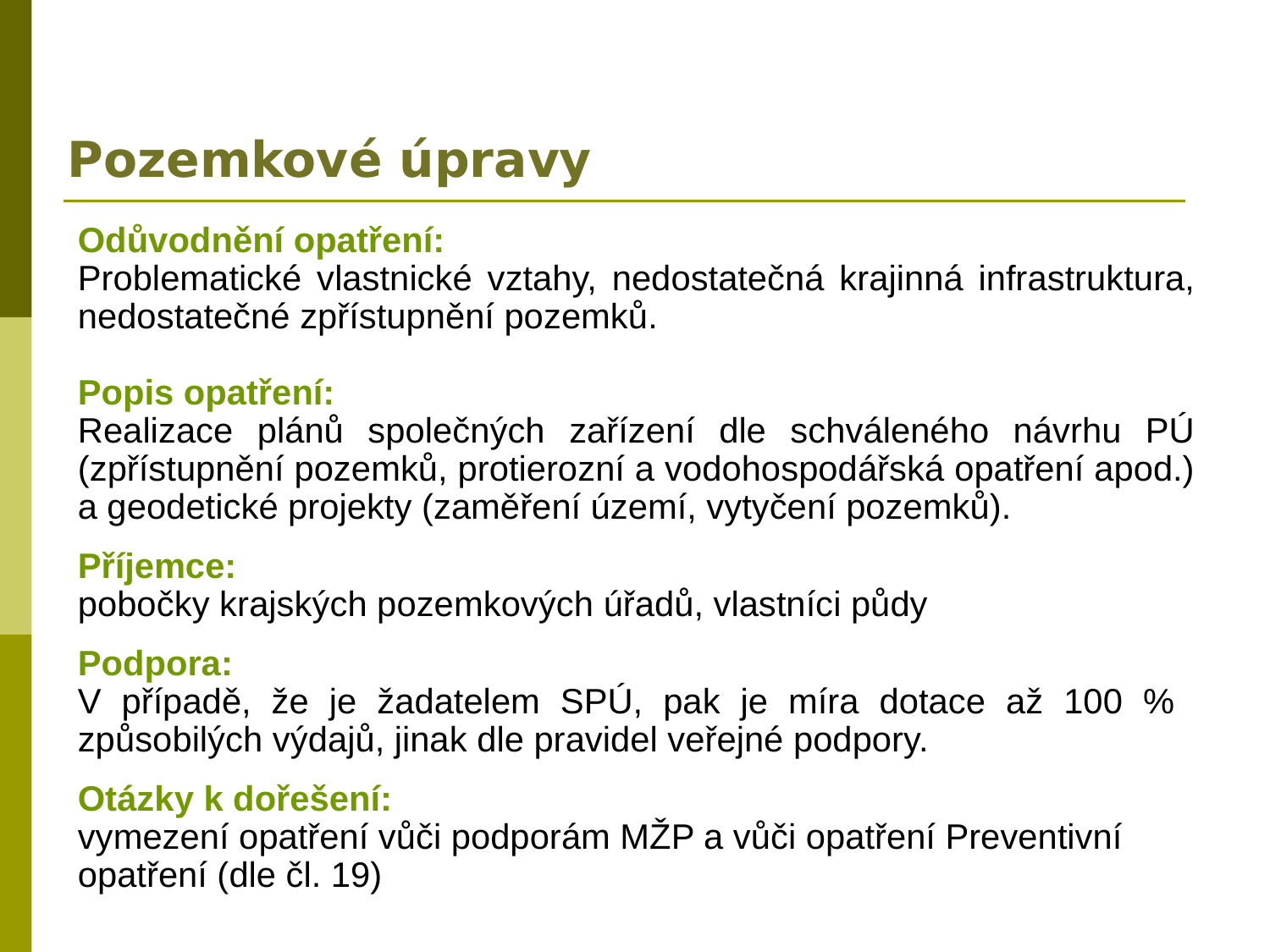

# Pozemkové úpravy
Odůvodnění opatření:
Problematické vlastnické vztahy, nedostatečná krajinná infrastruktura, nedostatečné zpřístupnění pozemků.

Popis opatření:
Realizace plánů společných zařízení dle schváleného návrhu PÚ (zpřístupnění pozemků, protierozní a vodohospodářská opatření apod.) a geodetické projekty (zaměření území, vytyčení pozemků).
Příjemce:
pobočky krajských pozemkových úřadů, vlastníci půdy
Podpora:
V případě, že je žadatelem SPÚ, pak je míra dotace až 100 %  způsobilých výdajů, jinak dle pravidel veřejné podpory.
Otázky k dořešení:
vymezení opatření vůči podporám MŽP a vůči opatření Preventivní opatření (dle čl. 19)